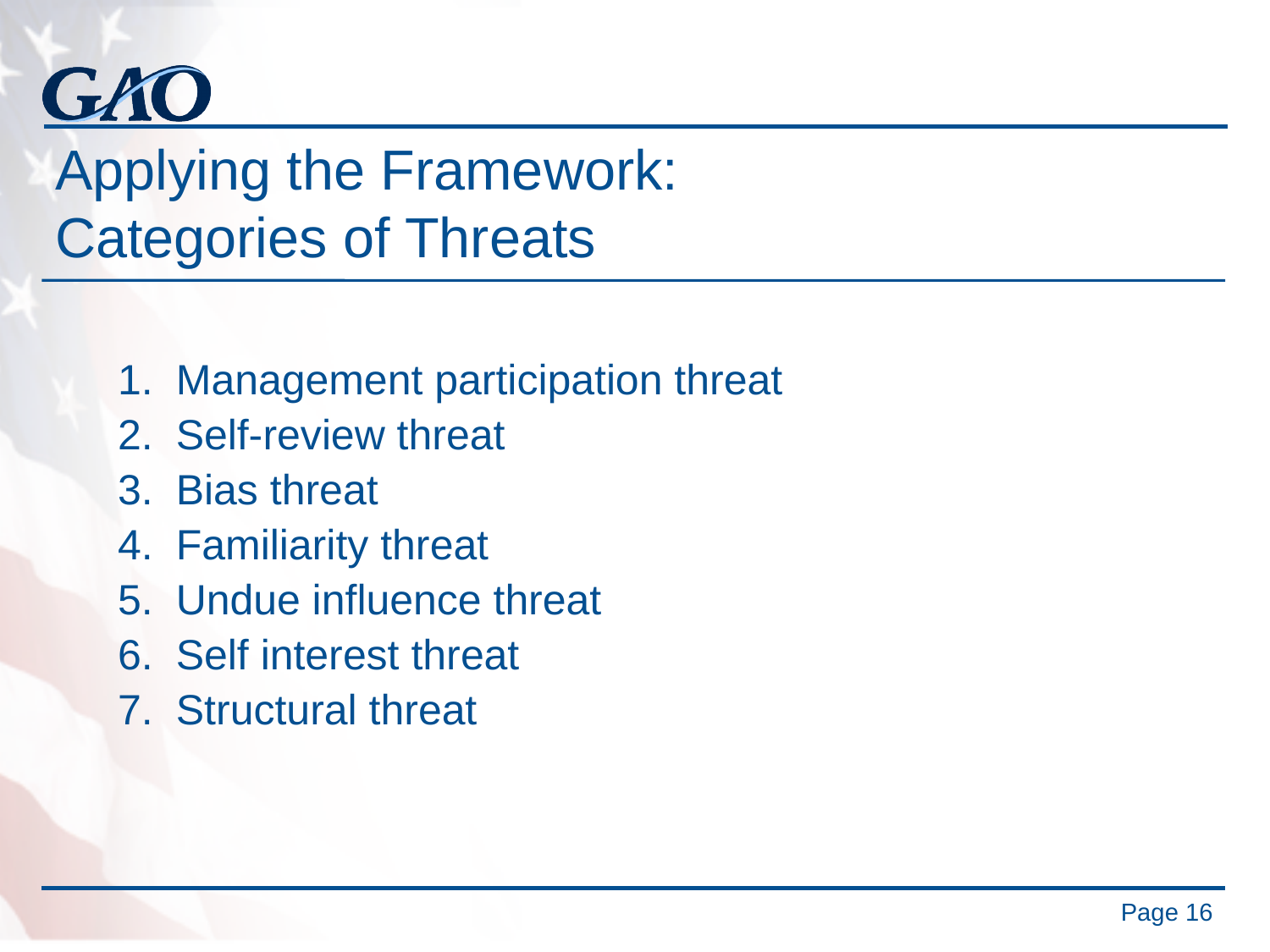

# Applying the Framework: Categories of Threats

Management participation threat
Self-review threat
Bias threat
Familiarity threat
Undue influence threat
Self interest threat
Structural threat

16